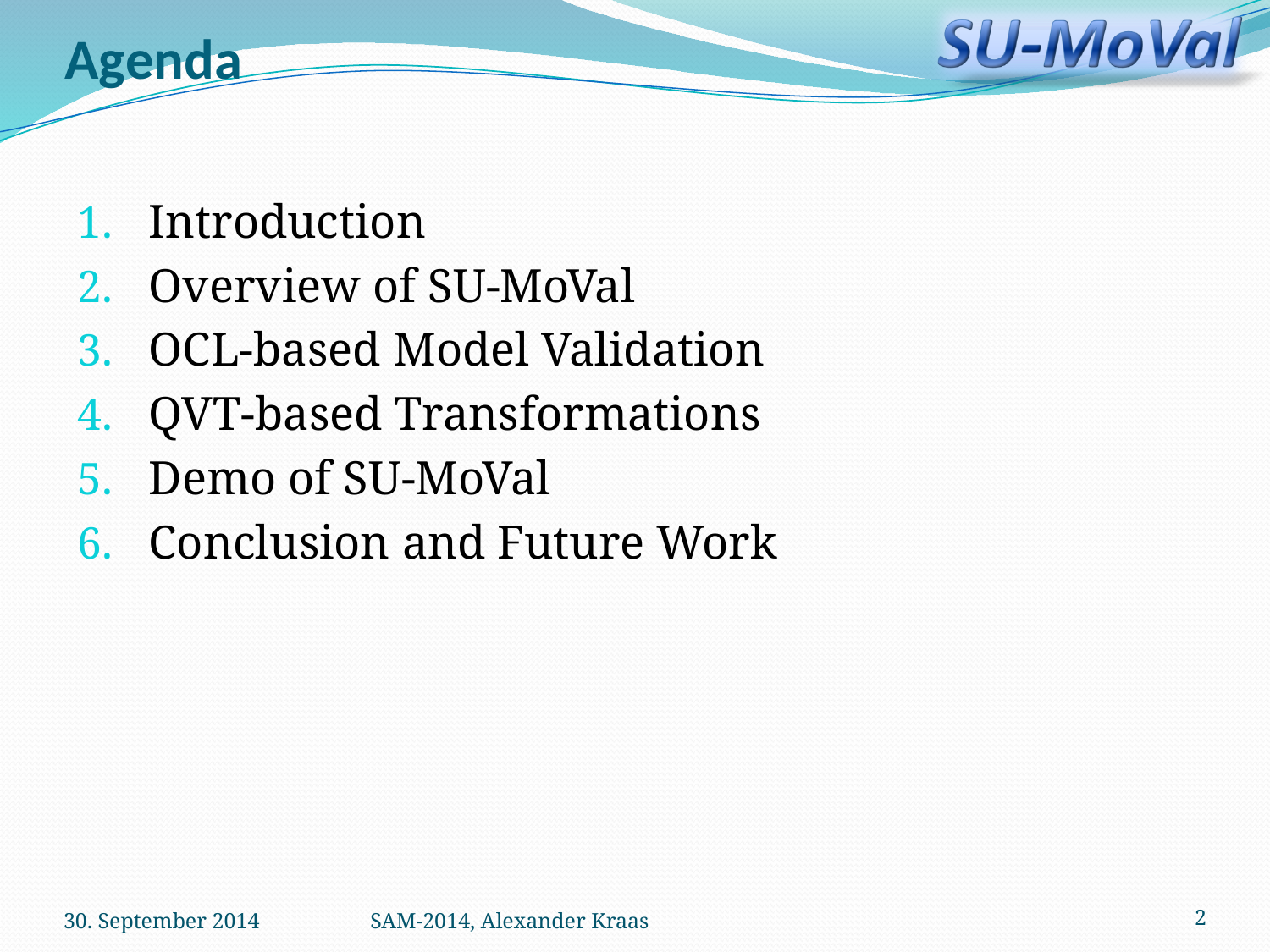

# Agenda
Introduction
Overview of SU-MoVal
OCL-based Model Validation
QVT-based Transformations
Demo of SU-MoVal
Conclusion and Future Work
30. September 2014
SAM-2014, Alexander Kraas
2